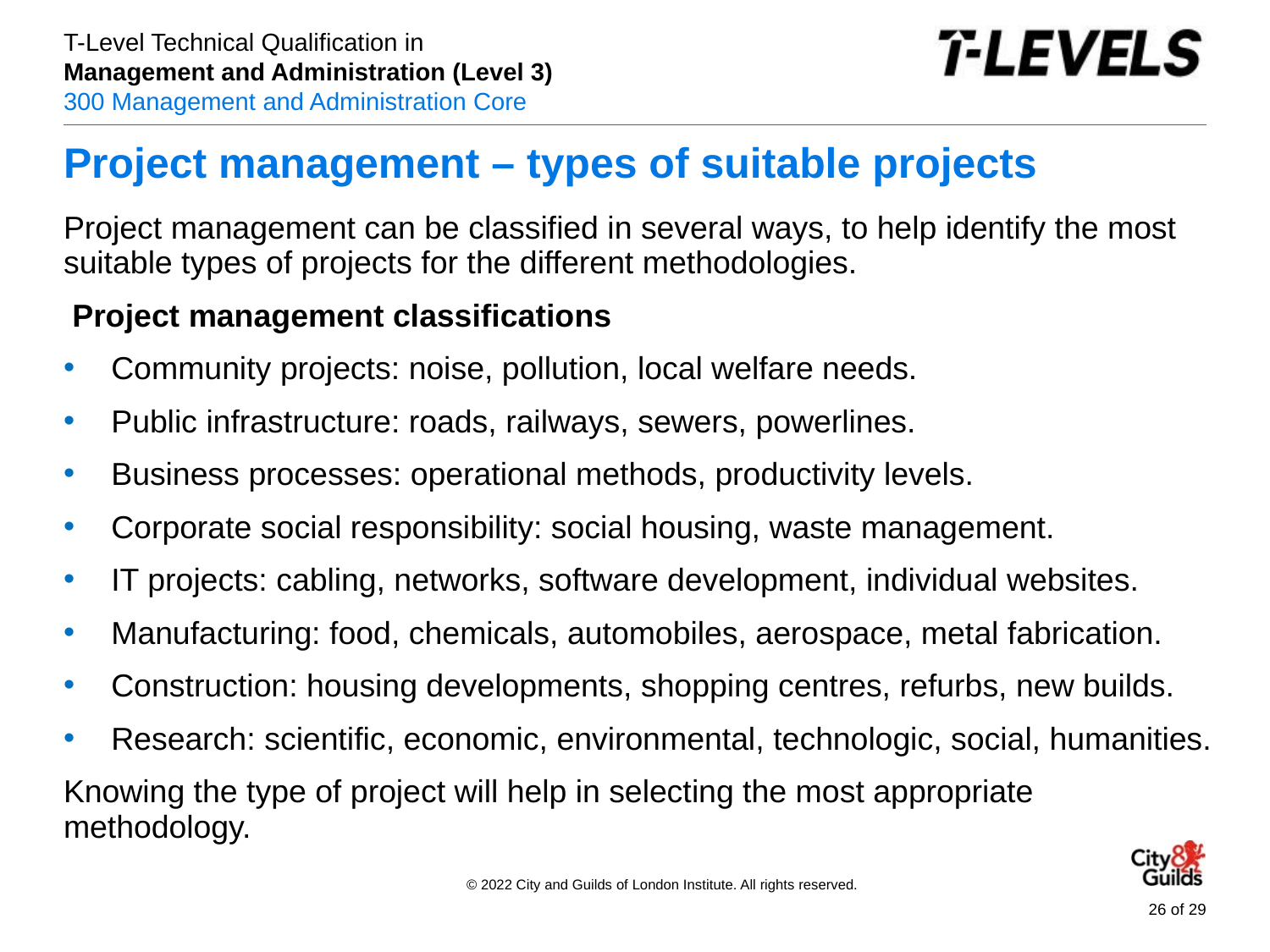

# Project management – types of suitable projects
Project management can be classified in several ways, to help identify the most suitable types of projects for the different methodologies.
 Project management classifications
Community projects: noise, pollution, local welfare needs.
Public infrastructure: roads, railways, sewers, powerlines.
Business processes: operational methods, productivity levels.
Corporate social responsibility: social housing, waste management.
IT projects: cabling, networks, software development, individual websites.
Manufacturing: food, chemicals, automobiles, aerospace, metal fabrication.
Construction: housing developments, shopping centres, refurbs, new builds.
Research: scientific, economic, environmental, technologic, social, humanities.
Knowing the type of project will help in selecting the most appropriate methodology.